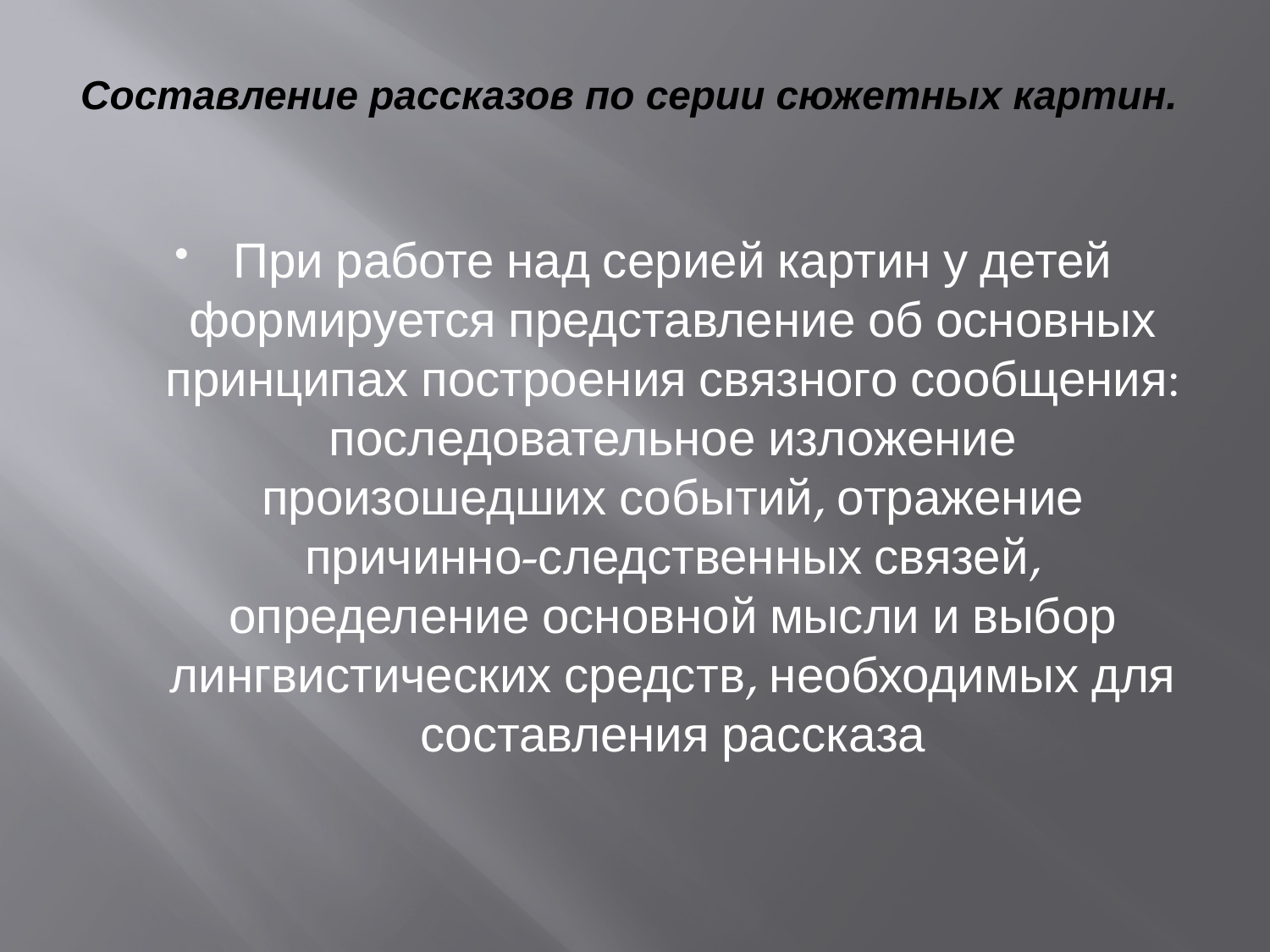

# Составление рассказов по серии сюжетных картин.
При работе над серией картин у детей формируется представление об основных принципах построения связного сообщения: последовательное изложение произошедших событий, отражение причинно-следственных связей, определение основной мысли и выбор лингвистических средств, необходимых для составления рассказа